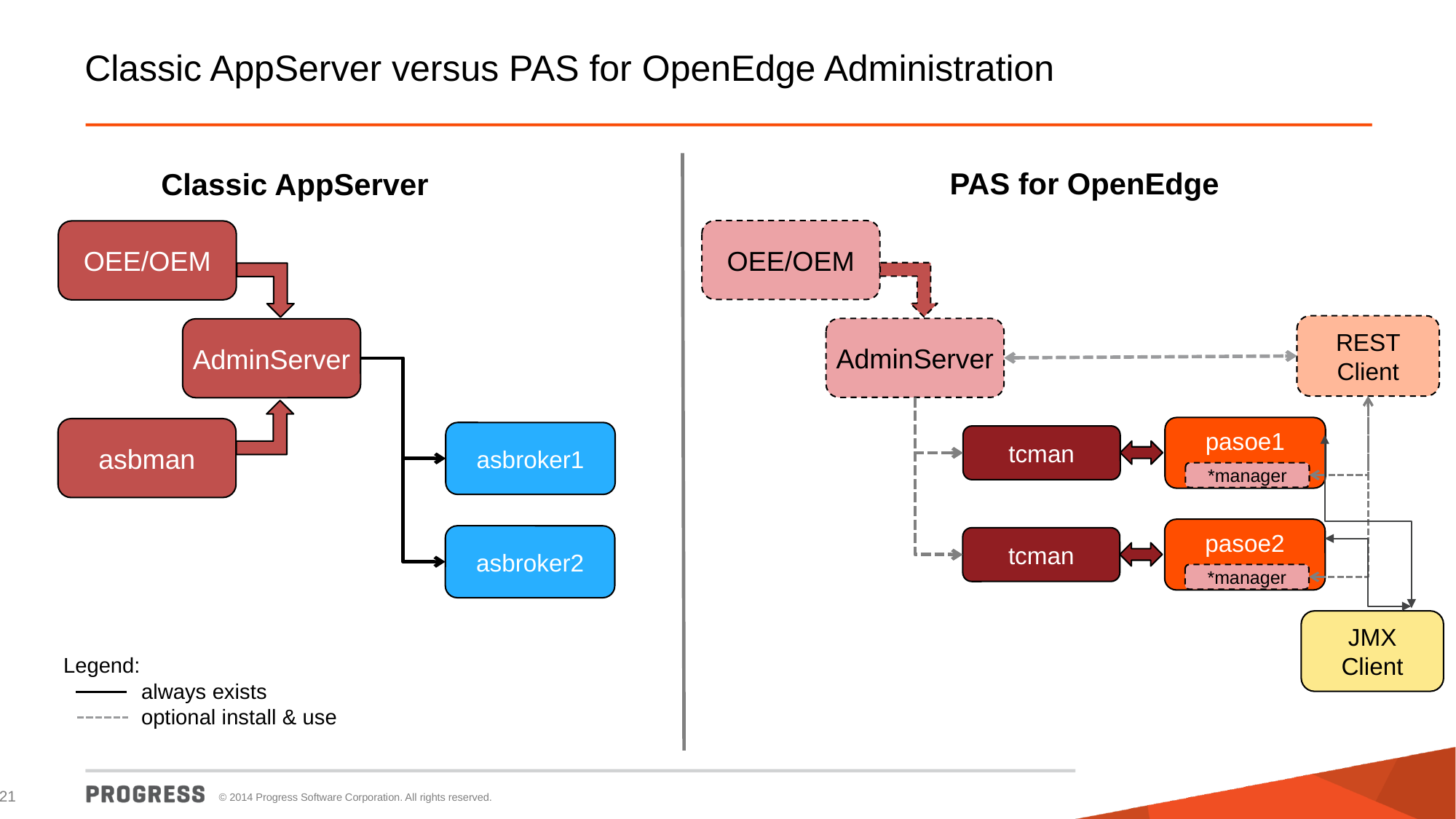

# Classic AppServer versus PAS for OpenEdge Administration
PAS for OpenEdge
Classic AppServer
OEE/OEM

AdminServer
OEE/OEM

REST
Client
AdminServer

pasoe1
tcman

pasoe2
tcman

asbman
asbroker1
JMX
Client
*manager
*manager
asbroker2
Legend:
             always exists
             optional install & use